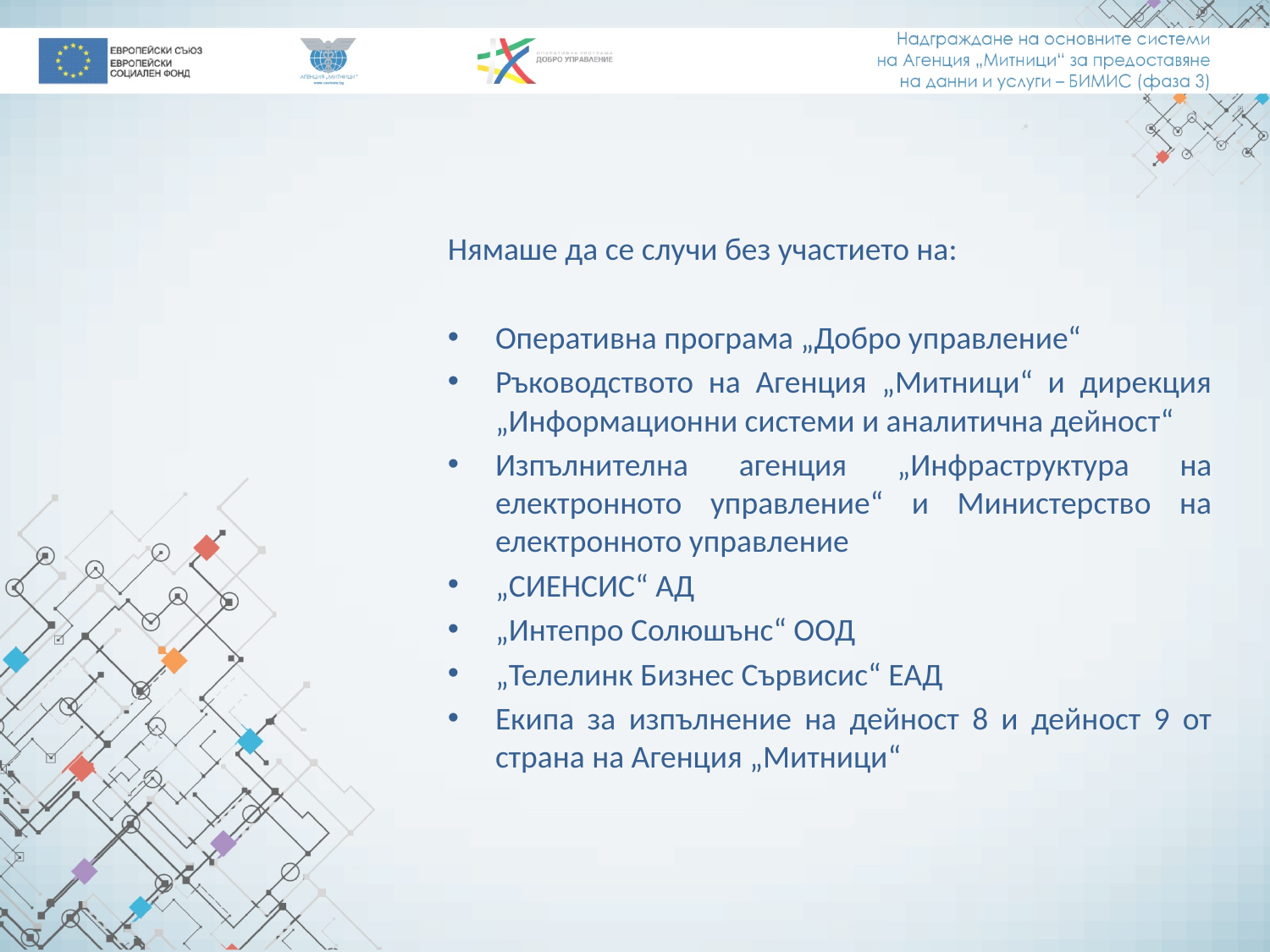

Нямаше да се случи без участието на:

Оперативна програма „Добро управление“
Ръководството на Агенция „Митници“ и дирекция „Информационни системи и аналитична дейност“
Изпълнителна агенция „Инфраструктура на електронното управление“ и Министерство на електронното управление
„СИЕНСИС“ АД
„Интепро Солюшънс“ ООД
„Телелинк Бизнес Сървисис“ ЕАД
Екипа за изпълнение на дейност 8 и дейност 9 от страна на Агенция „Митници“